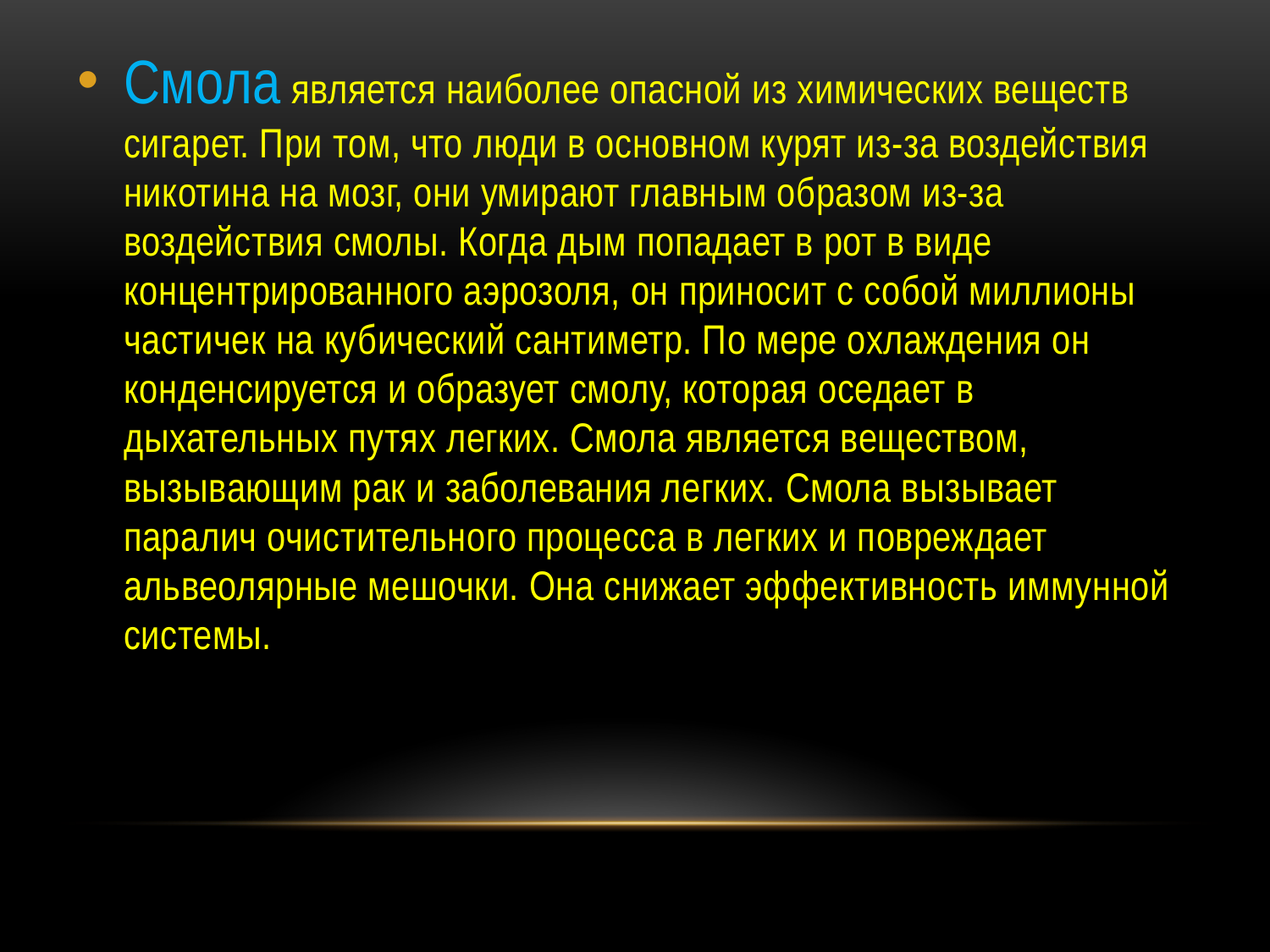

Смола является наиболее опасной из химических веществ сигарет. При том, что люди в основном курят из-за воздействия никотина на мозг, они умирают главным образом из-за воздействия смолы. Когда дым попадает в рот в виде концентрированного аэрозоля, он приносит с собой миллионы частичек на кубический сантиметр. По мере охлаждения он конденсируется и образует смолу, которая оседает в дыхательных путях легких. Смола является веществом, вызывающим рак и заболевания легких. Смола вызывает паралич очистительного процесса в легких и повреждает альвеолярные мешочки. Она снижает эффективность иммунной системы.